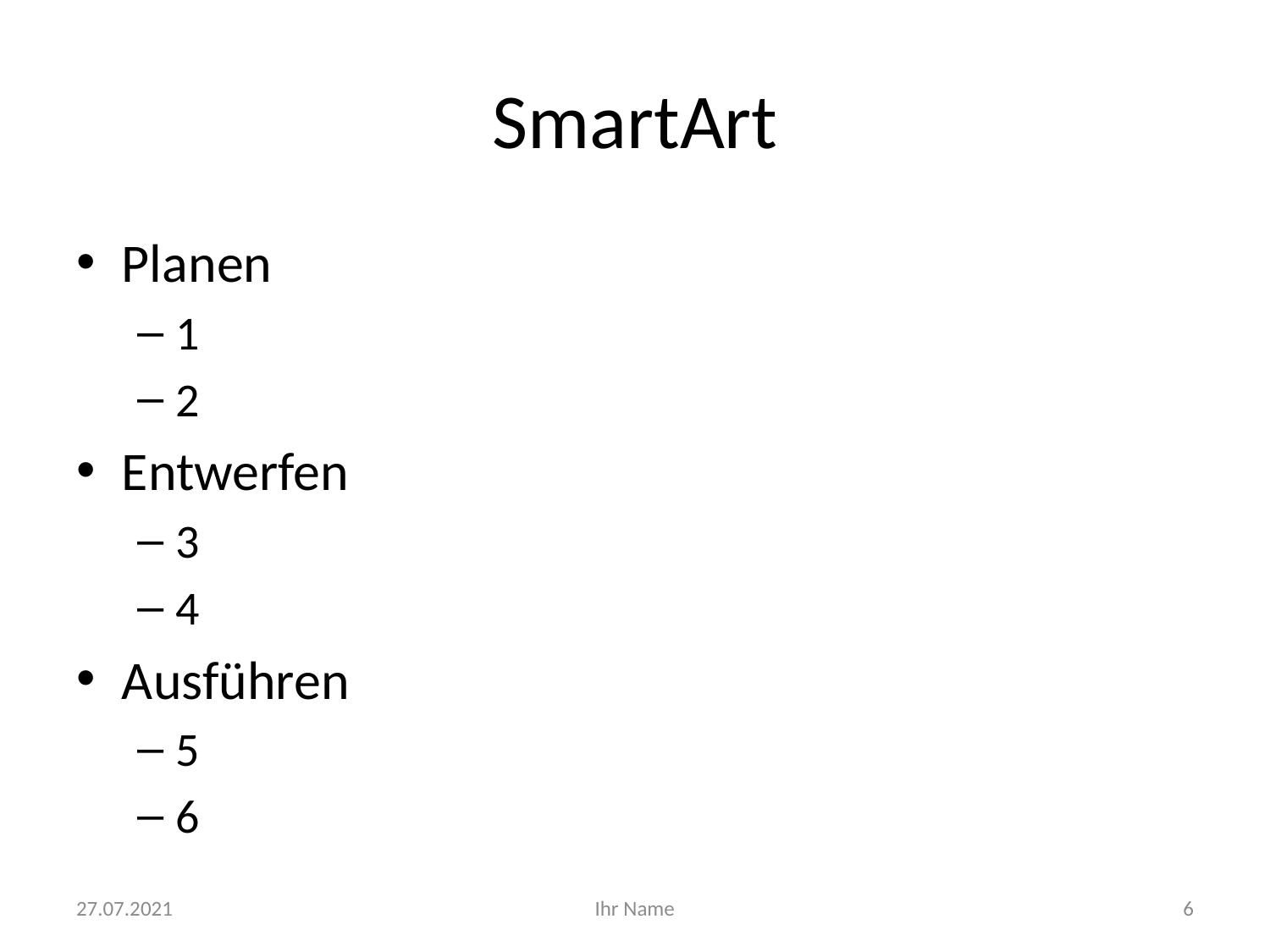

# SmartArt
Planen
1
2
Entwerfen
3
4
Ausführen
5
6
27.07.2021
Ihr Name
6